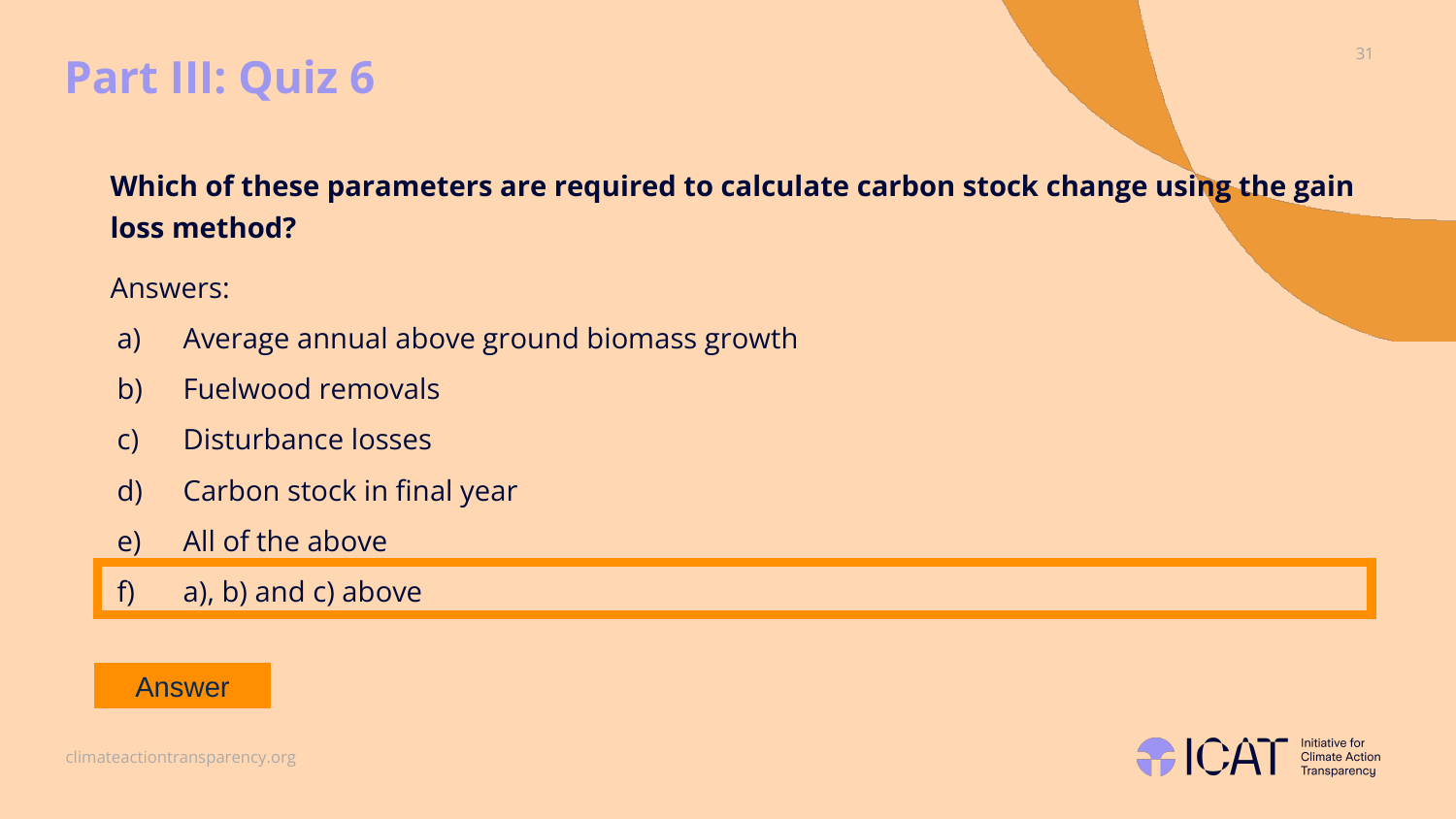

# Part III: Quiz 6
Which of these parameters are required to calculate carbon stock change using the gain loss method?
Answers:
Average annual above ground biomass growth
Fuelwood removals
Disturbance losses
Carbon stock in final year
All of the above
a), b) and c) above

Answer